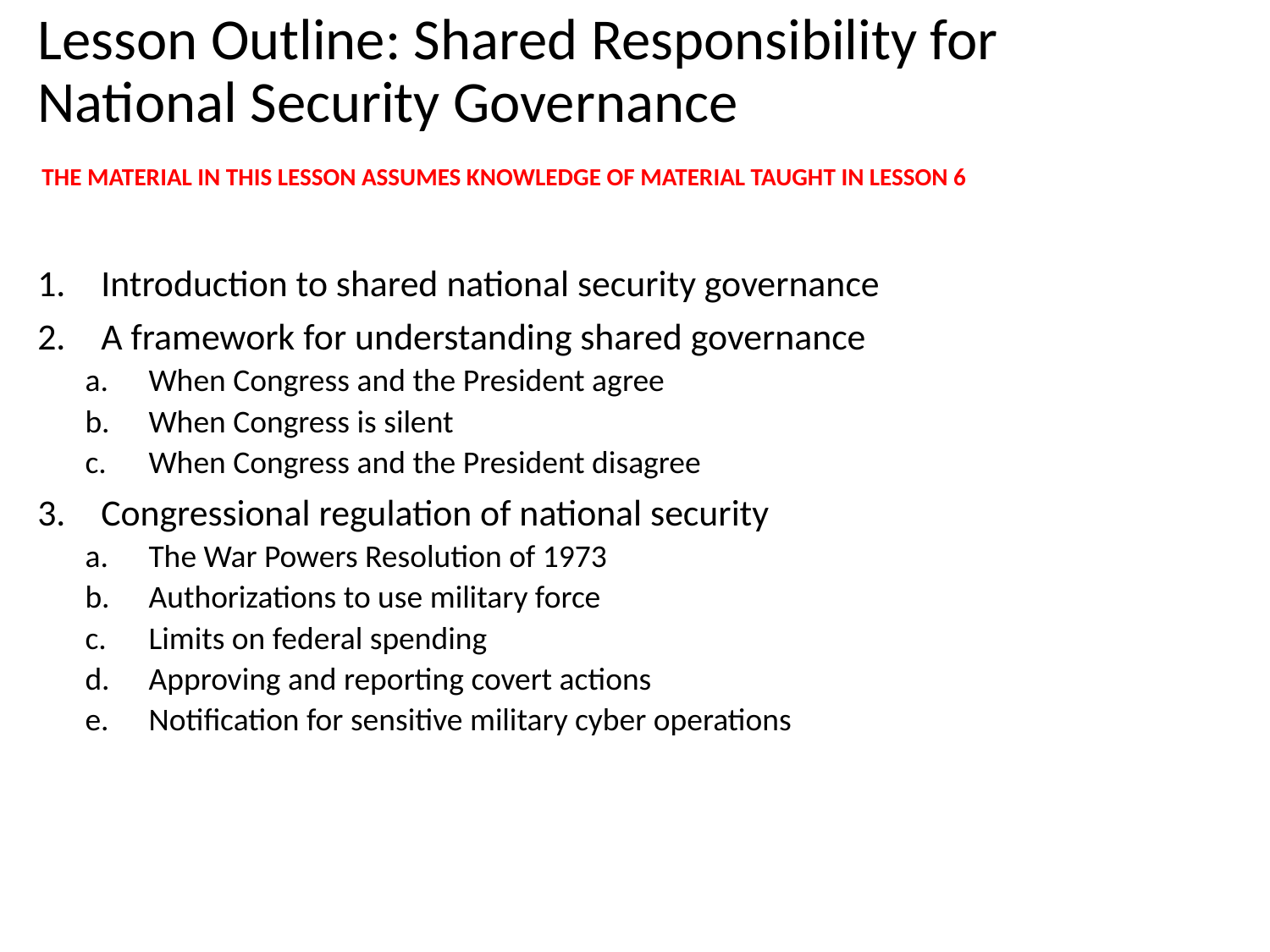

# Lesson Outline: Shared Responsibility for National Security Governance
THE MATERIAL IN THIS LESSON ASSUMES KNOWLEDGE OF MATERIAL TAUGHT IN LESSON 6
Introduction to shared national security governance
A framework for understanding shared governance
When Congress and the President agree
When Congress is silent
When Congress and the President disagree
Congressional regulation of national security
The War Powers Resolution of 1973
Authorizations to use military force
Limits on federal spending
Approving and reporting covert actions
Notification for sensitive military cyber operations